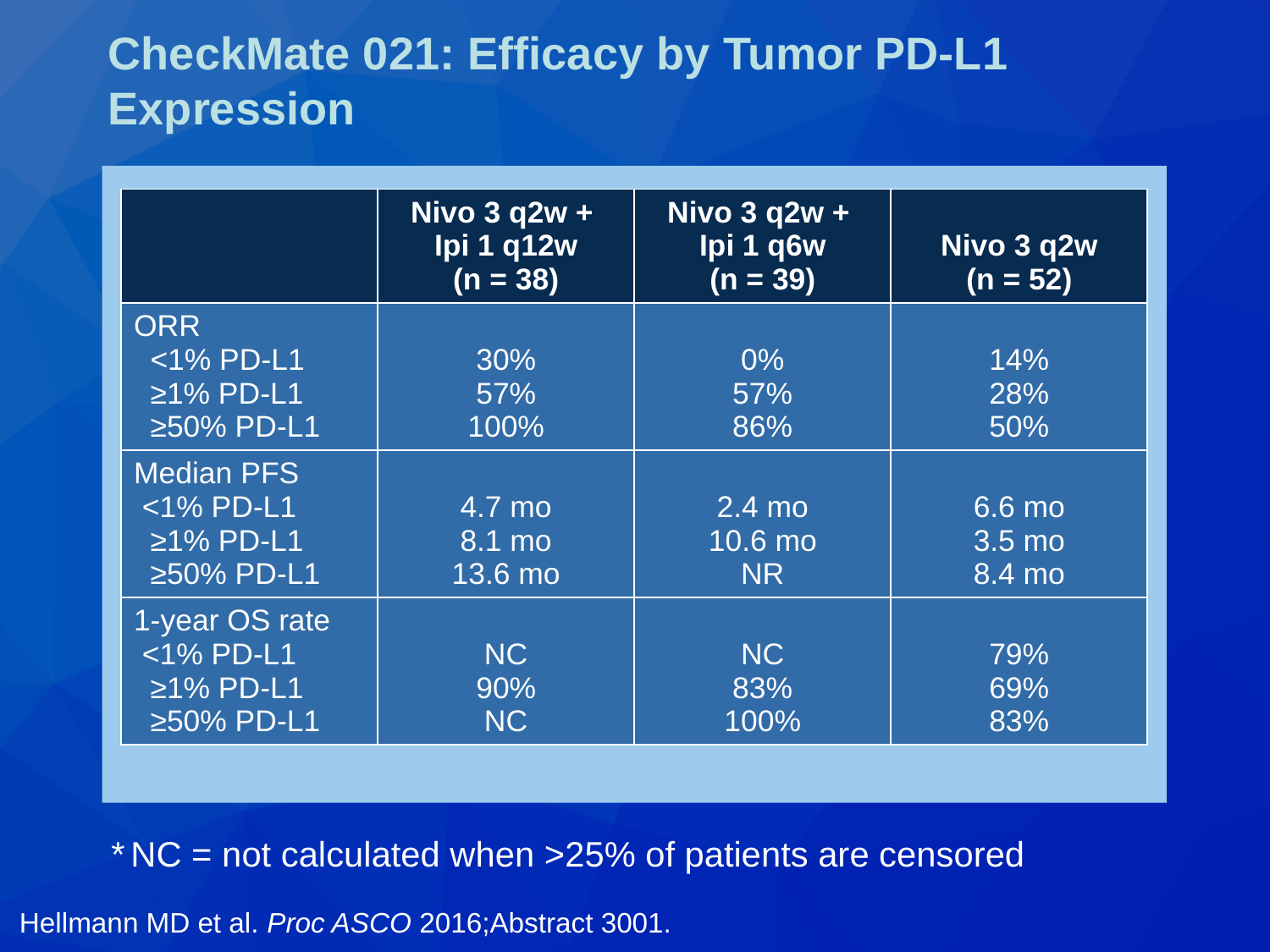

# CheckMate 021: Efficacy by Tumor PD-L1 Expression

|  | Nivo 3 q2w + Ipi 1 q12w (n = 38) | Nivo 3 q2w + Ipi 1 q6w (n = 39) | Nivo 3 q2w (n = 52) |
| --- | --- | --- | --- |
| ORR <1% PD-L1 ≥1% PD-L1 ≥50% PD-L1 | 30% 57% 100% | 0% 57% 86% | 14% 28% 50% |
| Median PFS <1% PD-L1 ≥1% PD-L1 ≥50% PD-L1 | 4.7 mo 8.1 mo 13.6 mo | 2.4 mo 10.6 mo NR | 6.6 mo 3.5 mo 8.4 mo |
| 1-year OS rate <1% PD-L1 ≥1% PD-L1 ≥50% PD-L1 | NC 90% NC | NC 83% 100% | 79% 69% 83% |
* NC = not calculated when >25% of patients are censored
Hellmann MD et al. Proc ASCO 2016;Abstract 3001.